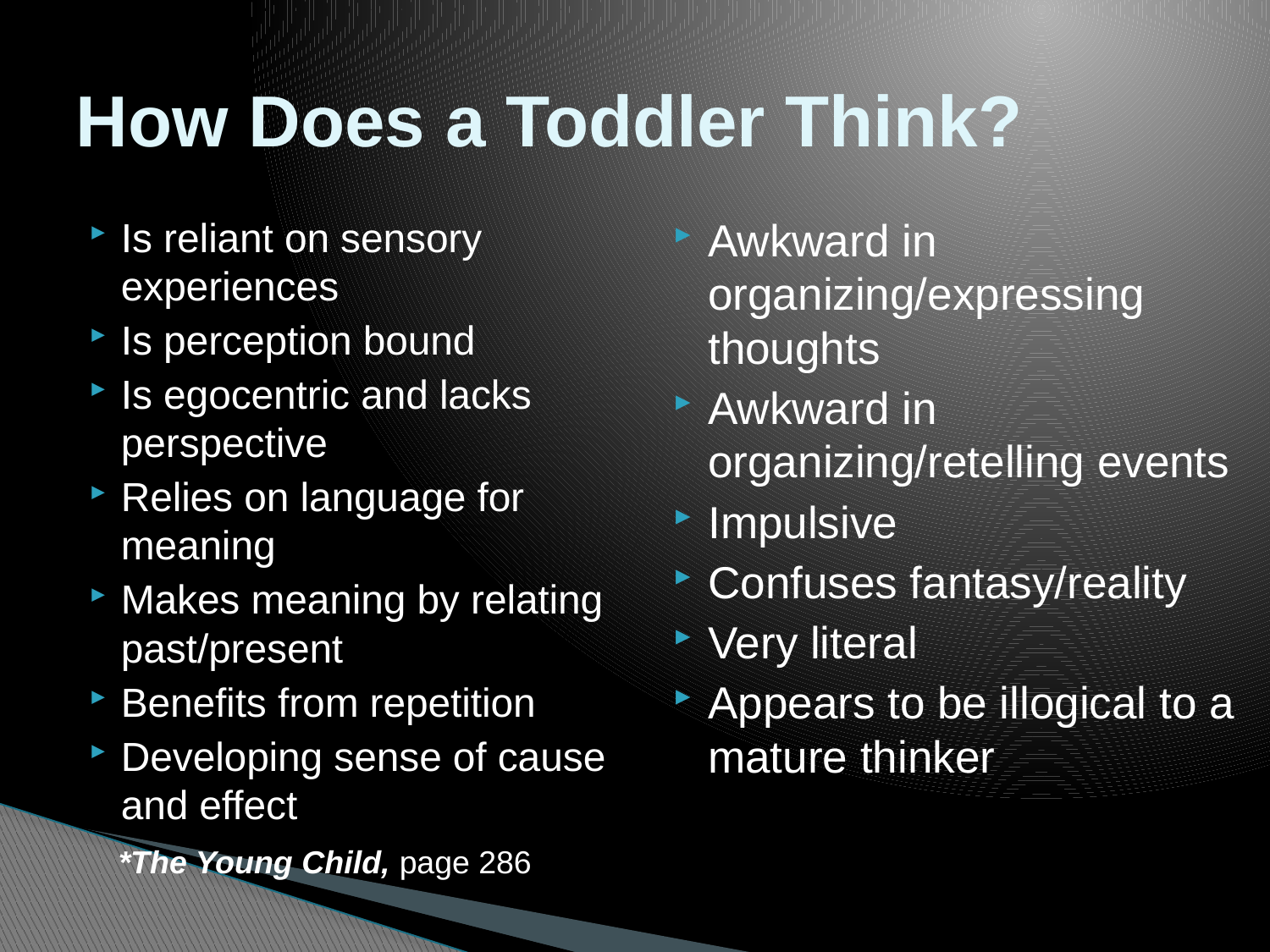

# How Does a Toddler Think?
Is reliant on sensory experiences
Is perception bound
Is egocentric and lacks perspective
Relies on language for meaning
Makes meaning by relating past/present
Benefits from repetition
Developing sense of cause and effect
Awkward in organizing/expressing thoughts
Awkward in organizing/retelling events
Impulsive
Confuses fantasy/reality
Very literal
Appears to be illogical to a mature thinker
*The Young Child, page 286